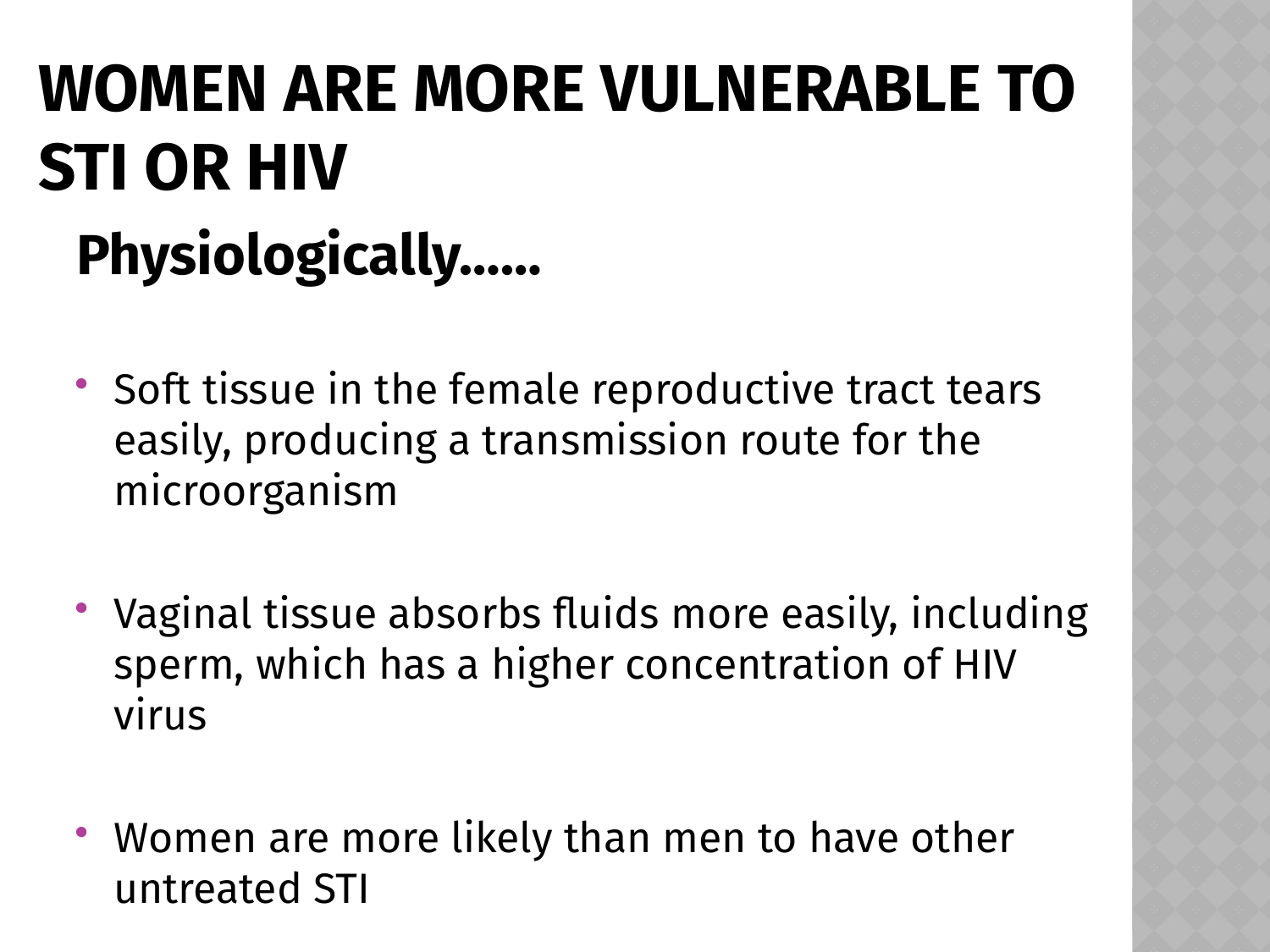

# Women are more VULNERABLE TO STI or HIV
Physiologically……

Soft tissue in the female reproductive tract tears easily, producing a transmission route for the microorganism

Vaginal tissue absorbs fluids more easily, including sperm, which has a higher concentration of HIV virus

Women are more likely than men to have other untreated STI